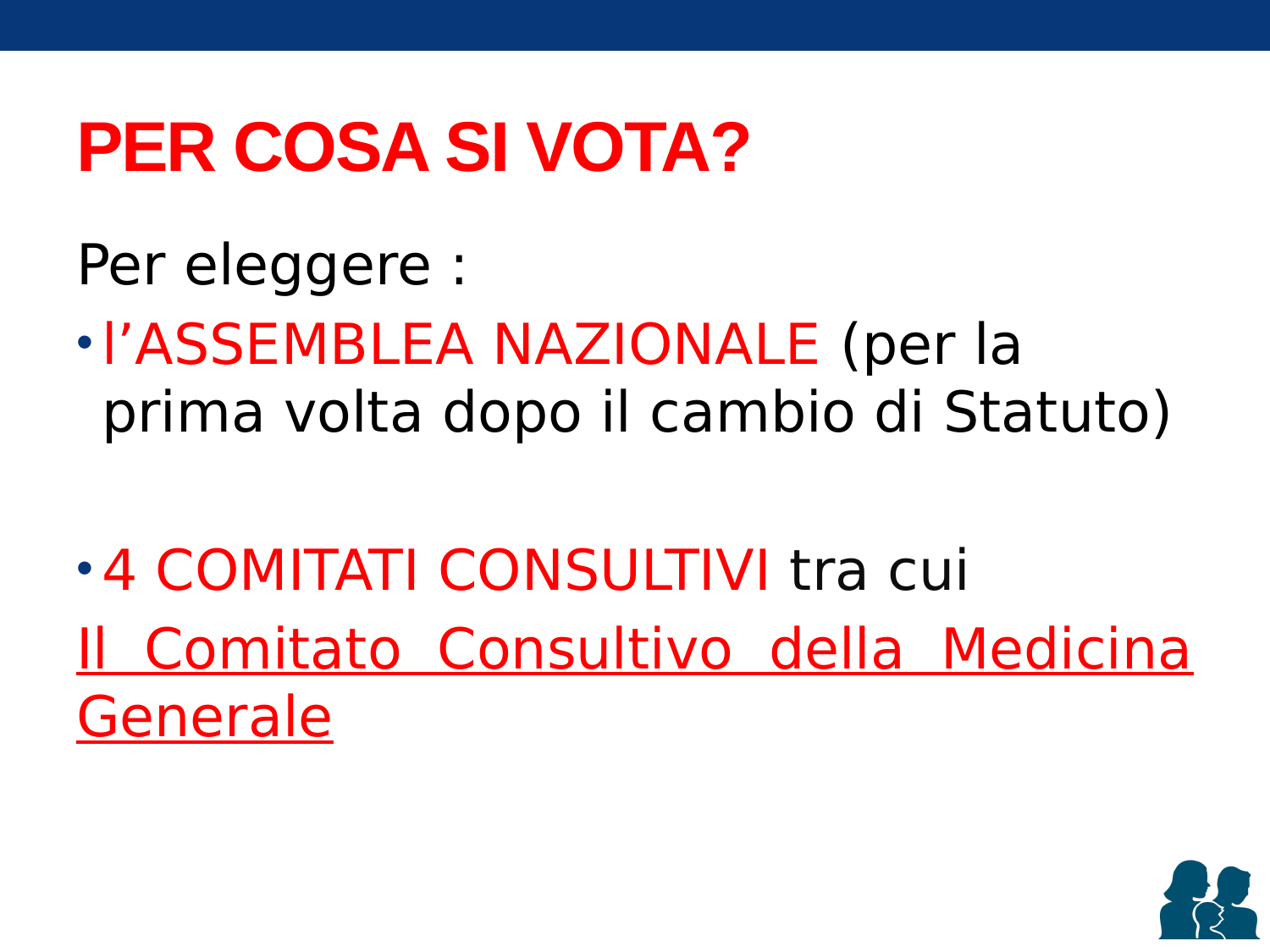

# PER COSA SI VOTA?
Per eleggere :
l’ASSEMBLEA NAZIONALE (per la prima volta dopo il cambio di Statuto)

4 COMITATI CONSULTIVI tra cui
Il Comitato Consultivo della Medicina Generale